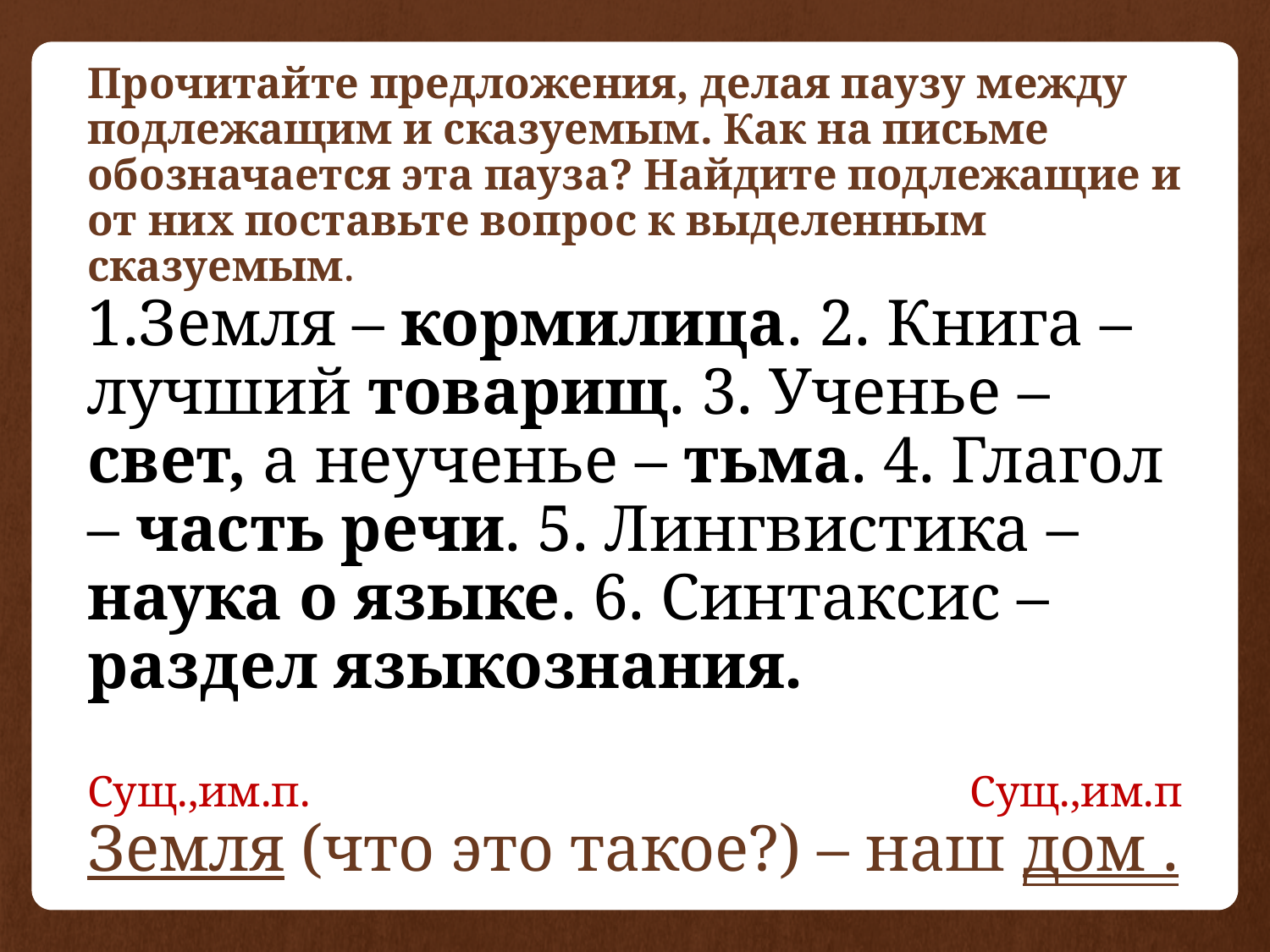

Прочитайте предложения, делая паузу между подлежащим и сказуемым. Как на письме обозначается эта пауза? Найдите подлежащие и от них поставьте вопрос к выделенным сказуемым.
1.Земля – кормилица. 2. Книга – лучший товарищ. 3. Ученье – свет, а неученье – тьма. 4. Глагол – часть речи. 5. Лингвистика – наука о языке. 6. Синтаксис – раздел языкознания.

Сущ.,им.п.                                                            Сущ.,им.п
Земля (что это такое?) – наш дом .